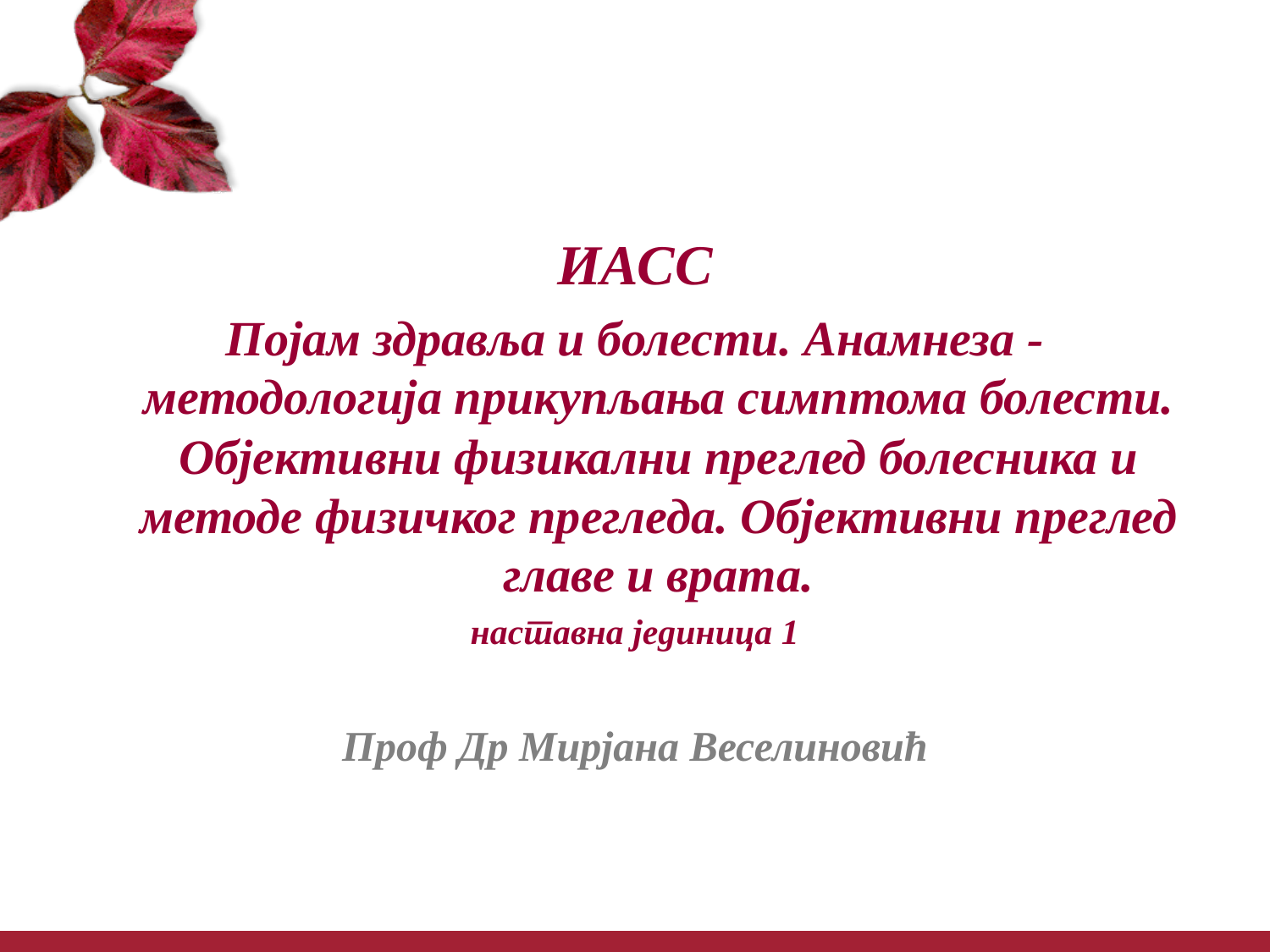

ИАСС
Појам здравља и болести. Анамнеза - методологија прикупљања симптома болести. Објективни физикални преглед болесника и методе физичког прегледа. Објективни преглед главе и врата.
наставна јединица 1

Проф Др Мирјана Веселиновић